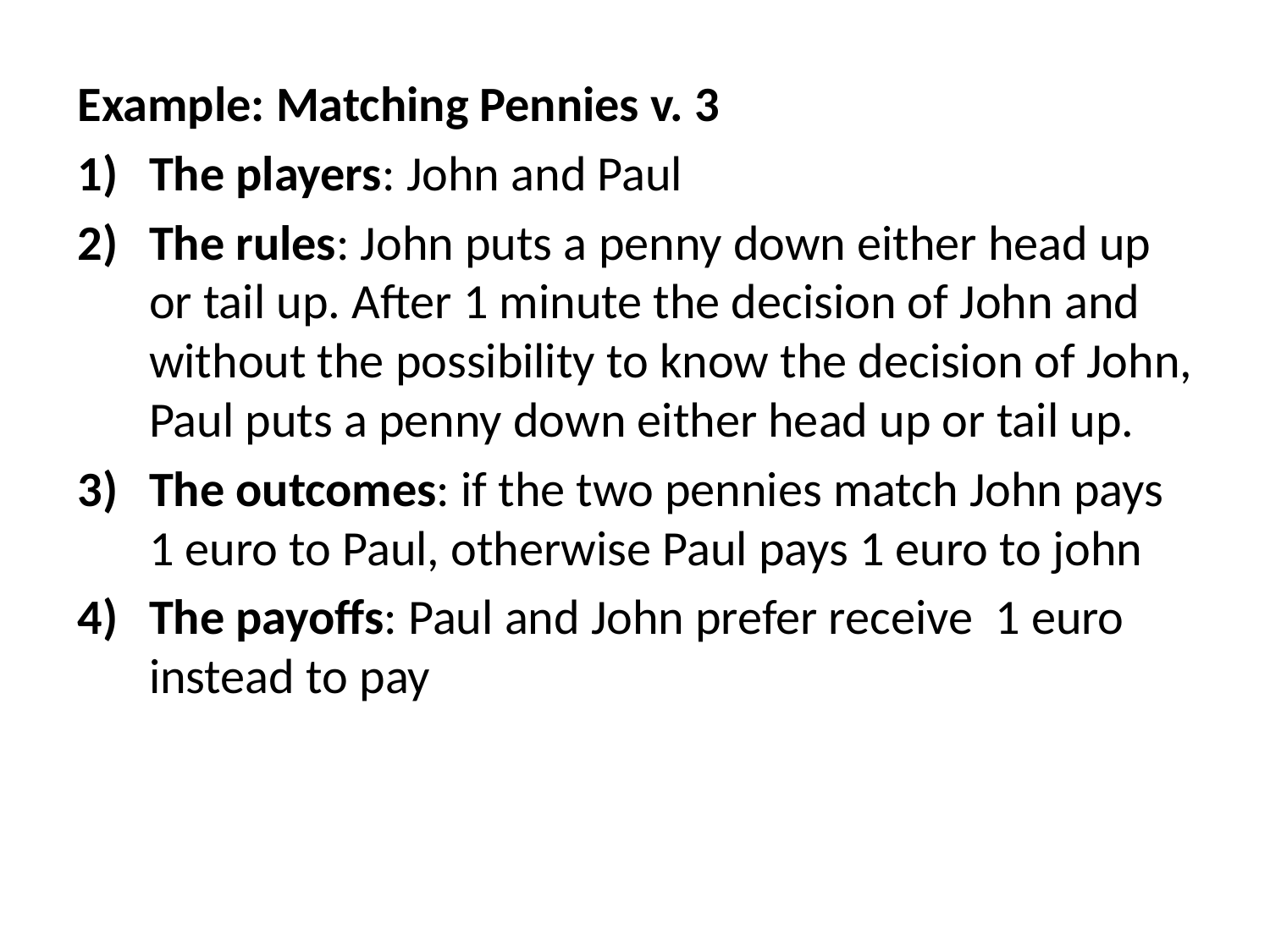

Example: Matching Pennies v. 3
The players: John and Paul
The rules: John puts a penny down either head up or tail up. After 1 minute the decision of John and without the possibility to know the decision of John, Paul puts a penny down either head up or tail up.
The outcomes: if the two pennies match John pays 1 euro to Paul, otherwise Paul pays 1 euro to john
The payoffs: Paul and John prefer receive  1 euro instead to pay